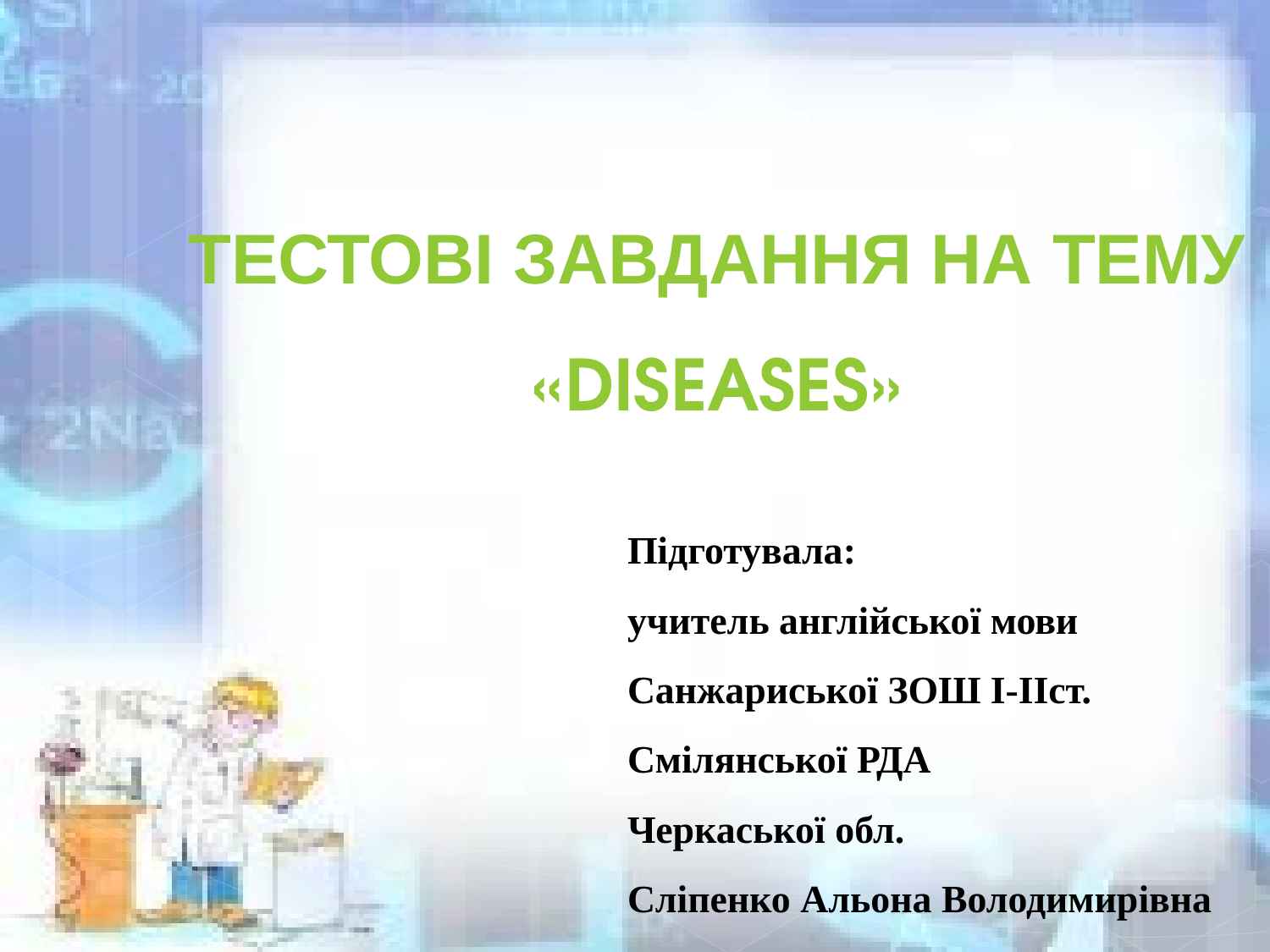

Тестові завдання на тему
«Diseases»
Підготувала:
учитель англійської мови
Санжариської ЗОШ І-ІІст.
Смілянської РДА
Черкаської обл.
Сліпенко Альона Володимирівна